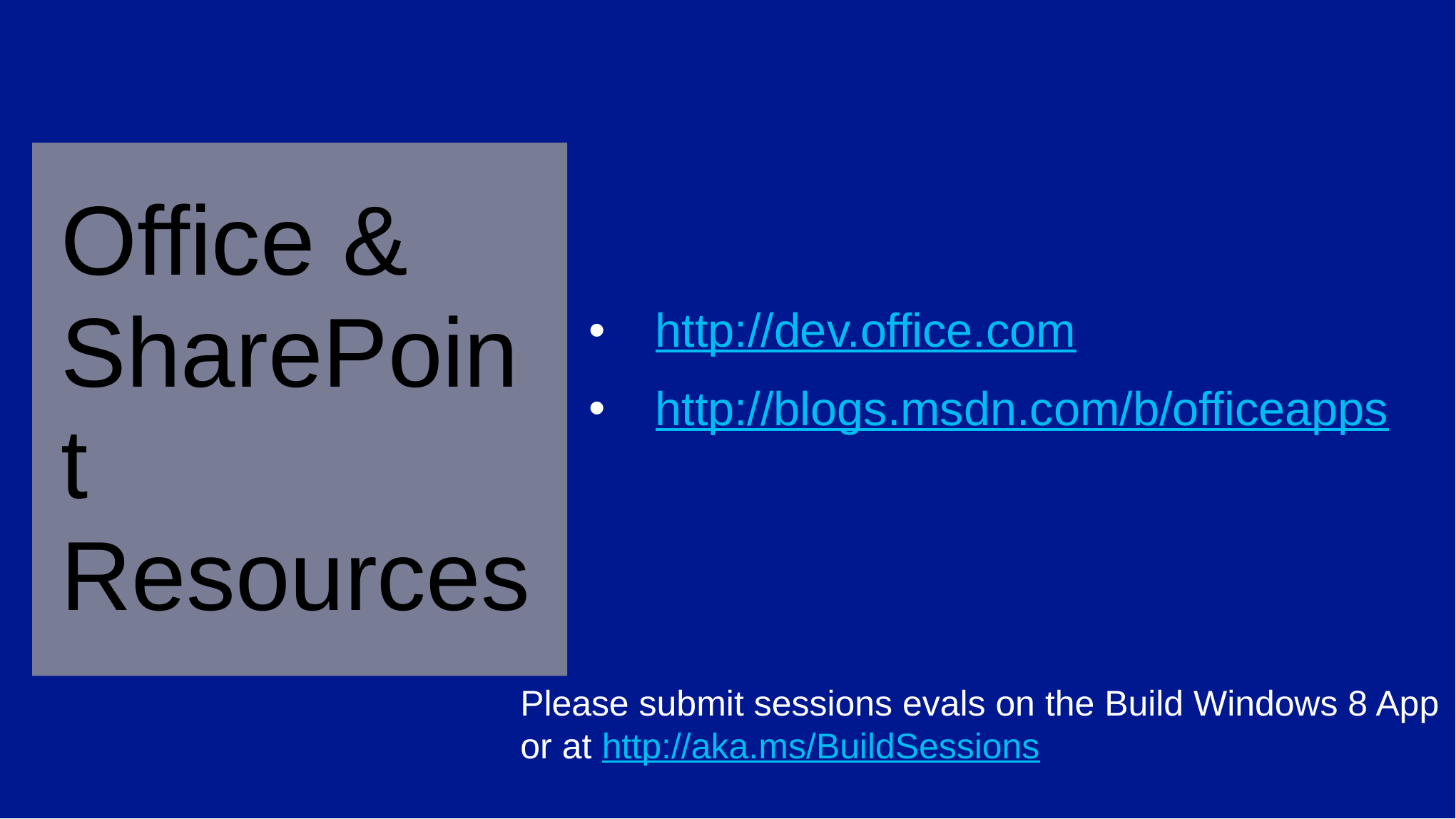

# Office & SharePoint Resources
http://dev.office.com
http://blogs.msdn.com/b/officeapps

Please submit sessions evals on the Build Windows 8 App
or at http://aka.ms/BuildSessions